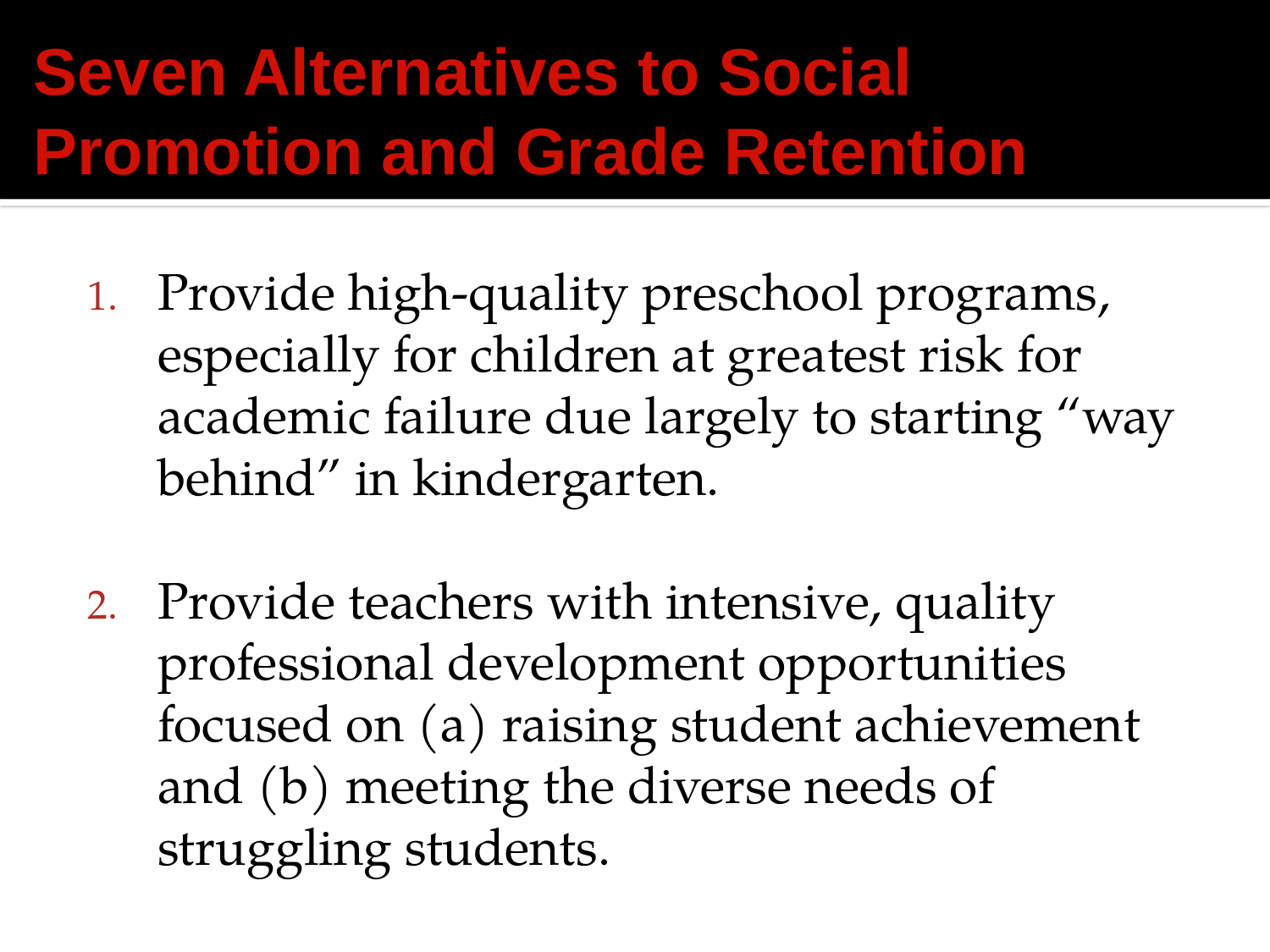

# Seven Alternatives to Social Promotion and Grade Retention
Provide high-quality preschool programs, especially for children at greatest risk for academic failure due largely to starting “way behind” in kindergarten.

Provide teachers with intensive, quality professional development opportunities focused on (a) raising student achievement and (b) meeting the diverse needs of struggling students.